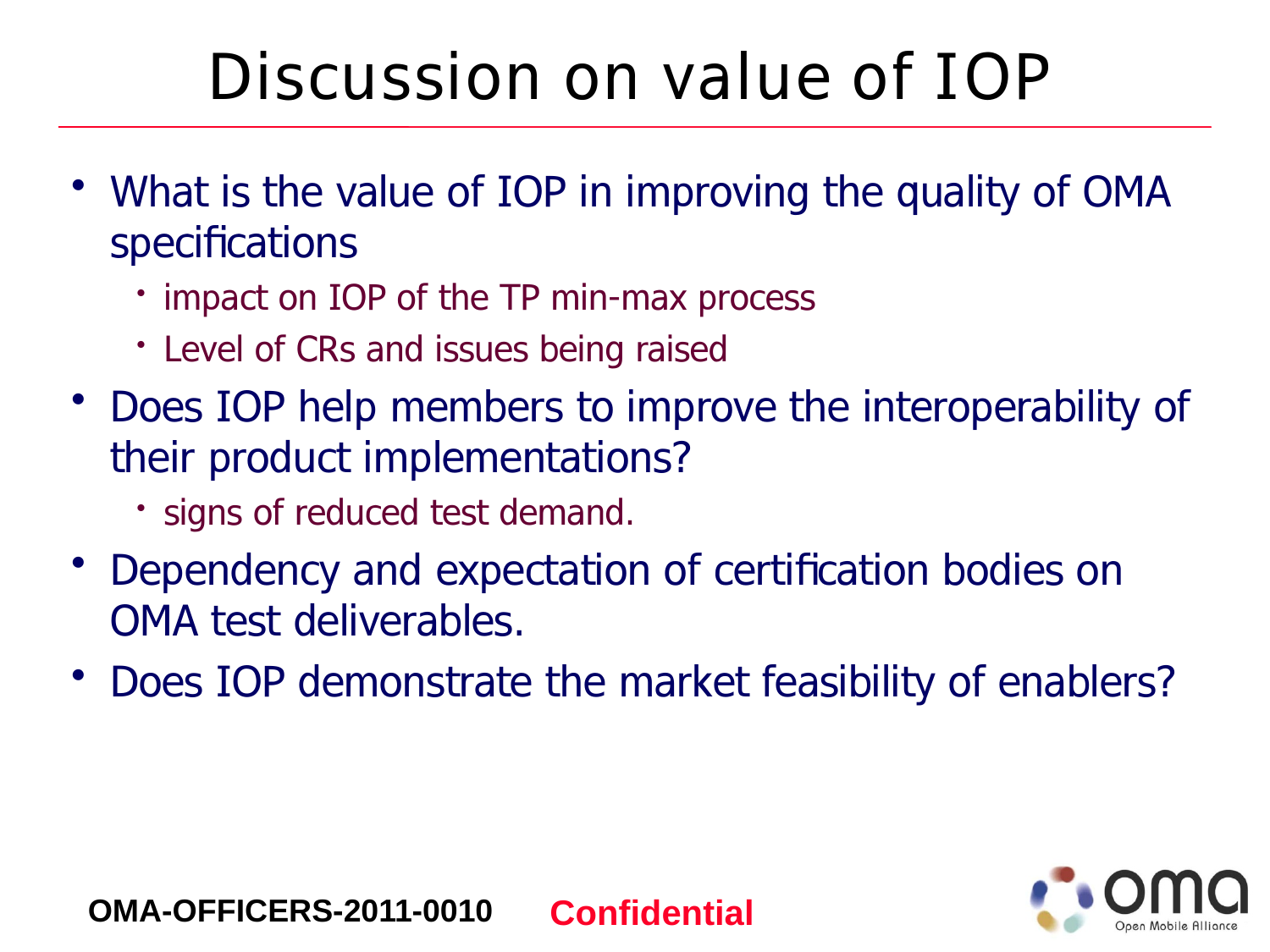

# Discussion on value of IOP
What is the value of IOP in improving the quality of OMA specifications
impact on IOP of the TP min-max process
Level of CRs and issues being raised
Does IOP help members to improve the interoperability of their product implementations?
signs of reduced test demand.
Dependency and expectation of certification bodies on OMA test deliverables.
Does IOP demonstrate the market feasibility of enablers?